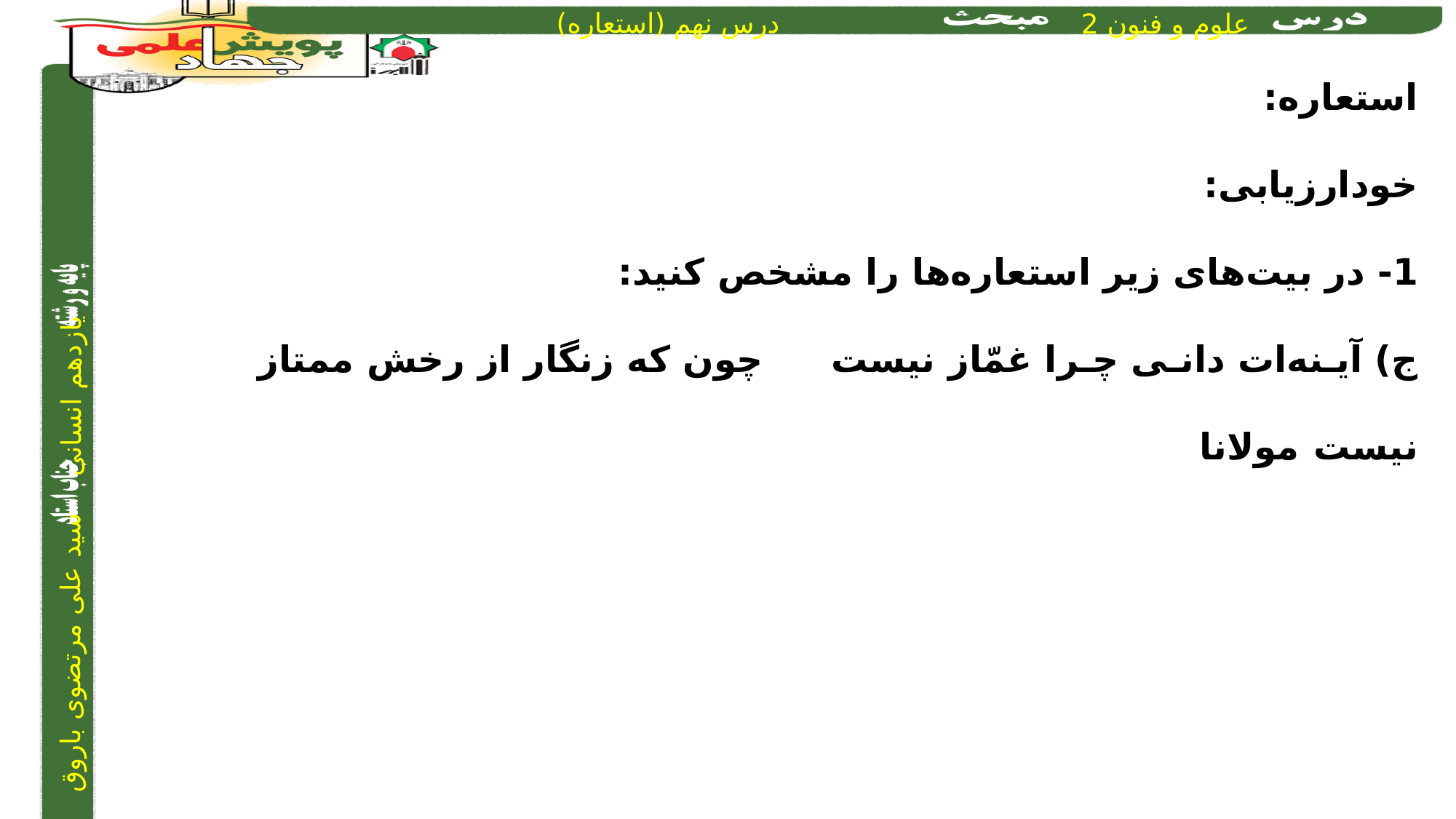

استعاره:
خودارزیابی:
1- در بیت‌های زیر استعاره‌ها را مشخص کنید:
ج) آیـنه‌ات دانـی چـرا غمّاز نیست		چون که زنگار از رخش ممتاز نیست		مولانا